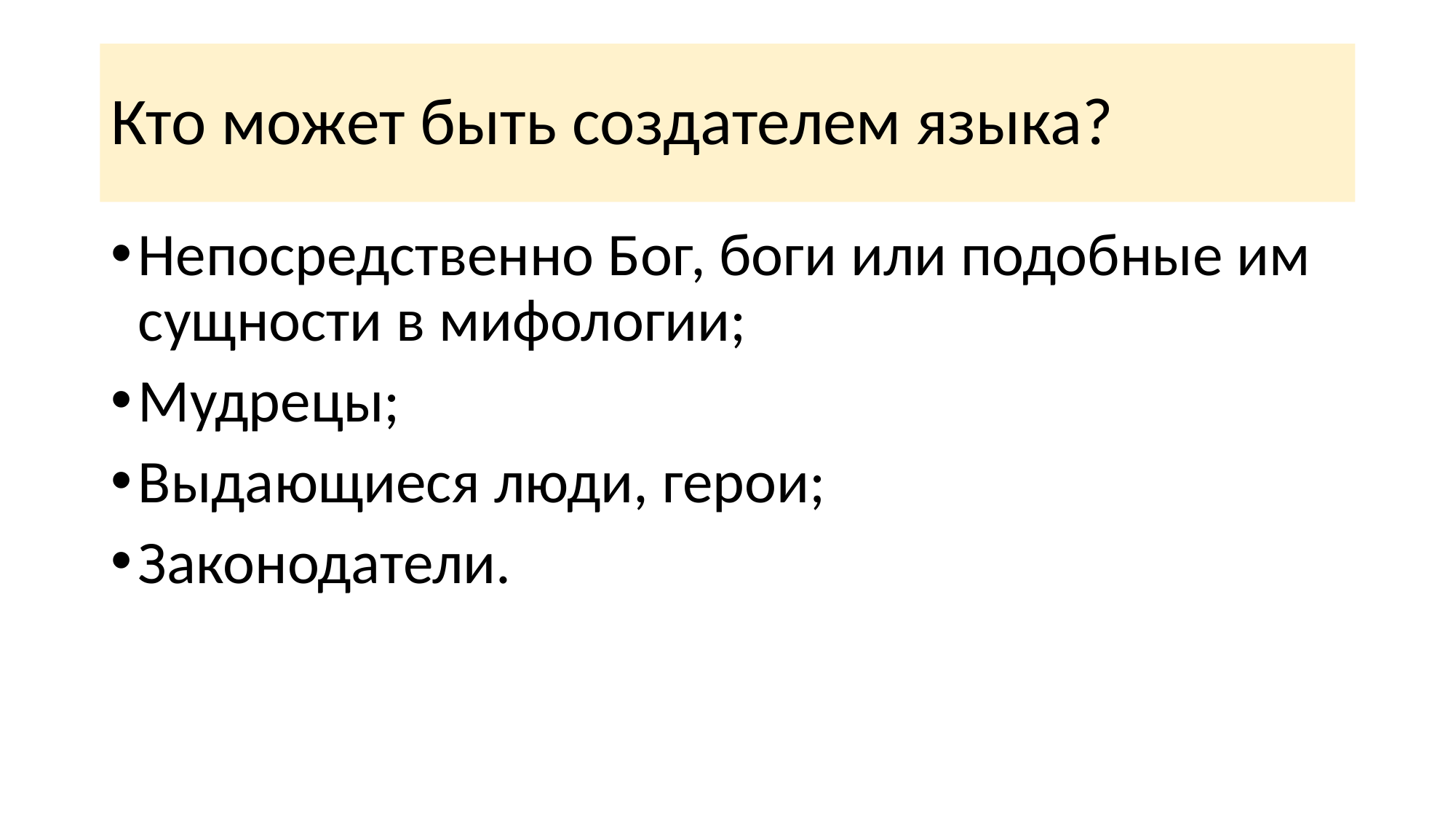

# Кто может быть создателем языка?
Непосредственно Бог, боги или подобные им сущности в мифологии;
Мудрецы;
Выдающиеся люди, герои;
Законодатели.